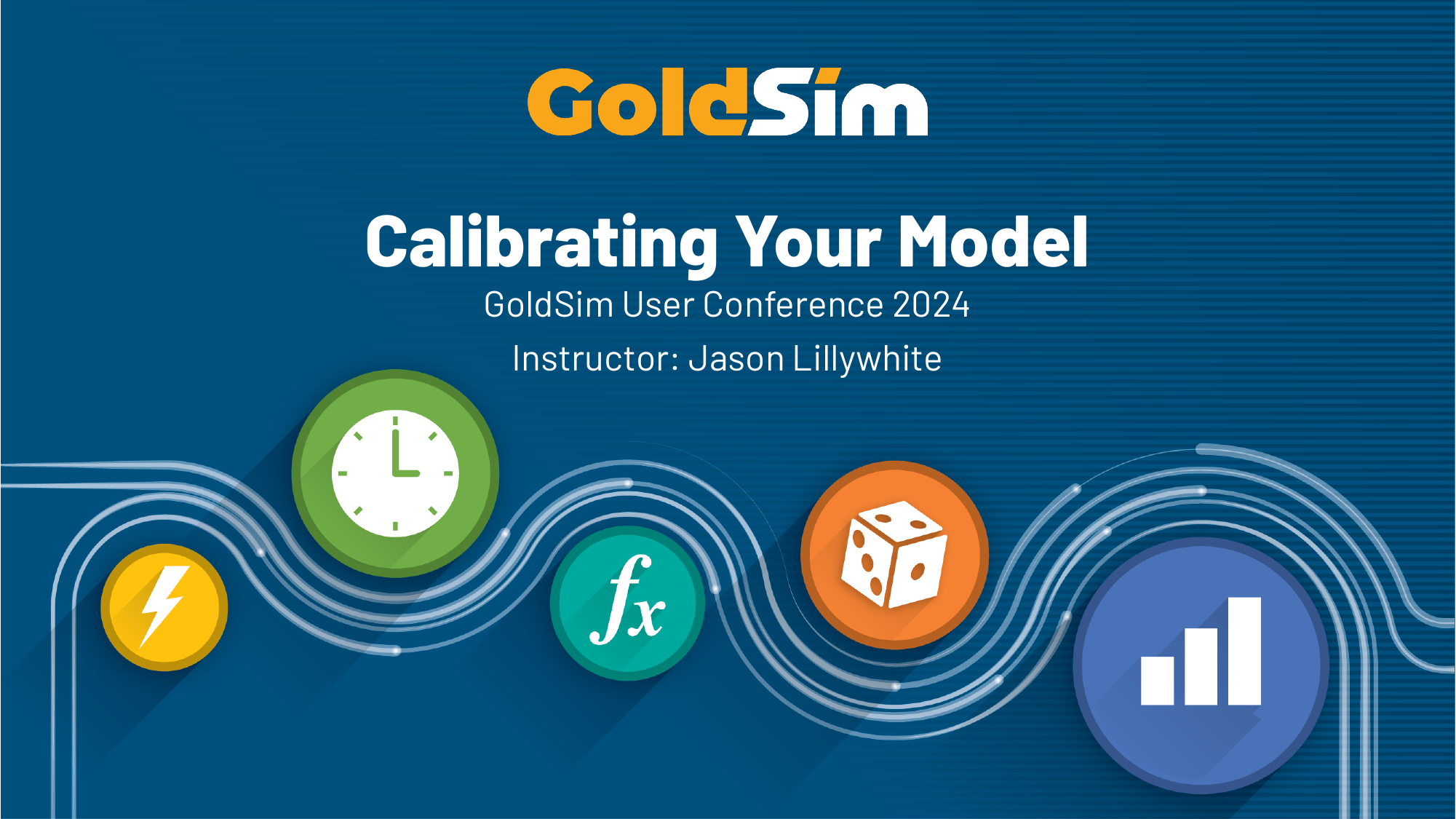

# Calibrating Your Model
GoldSim User Conference 2024
Instructor: Jason Lillywhite